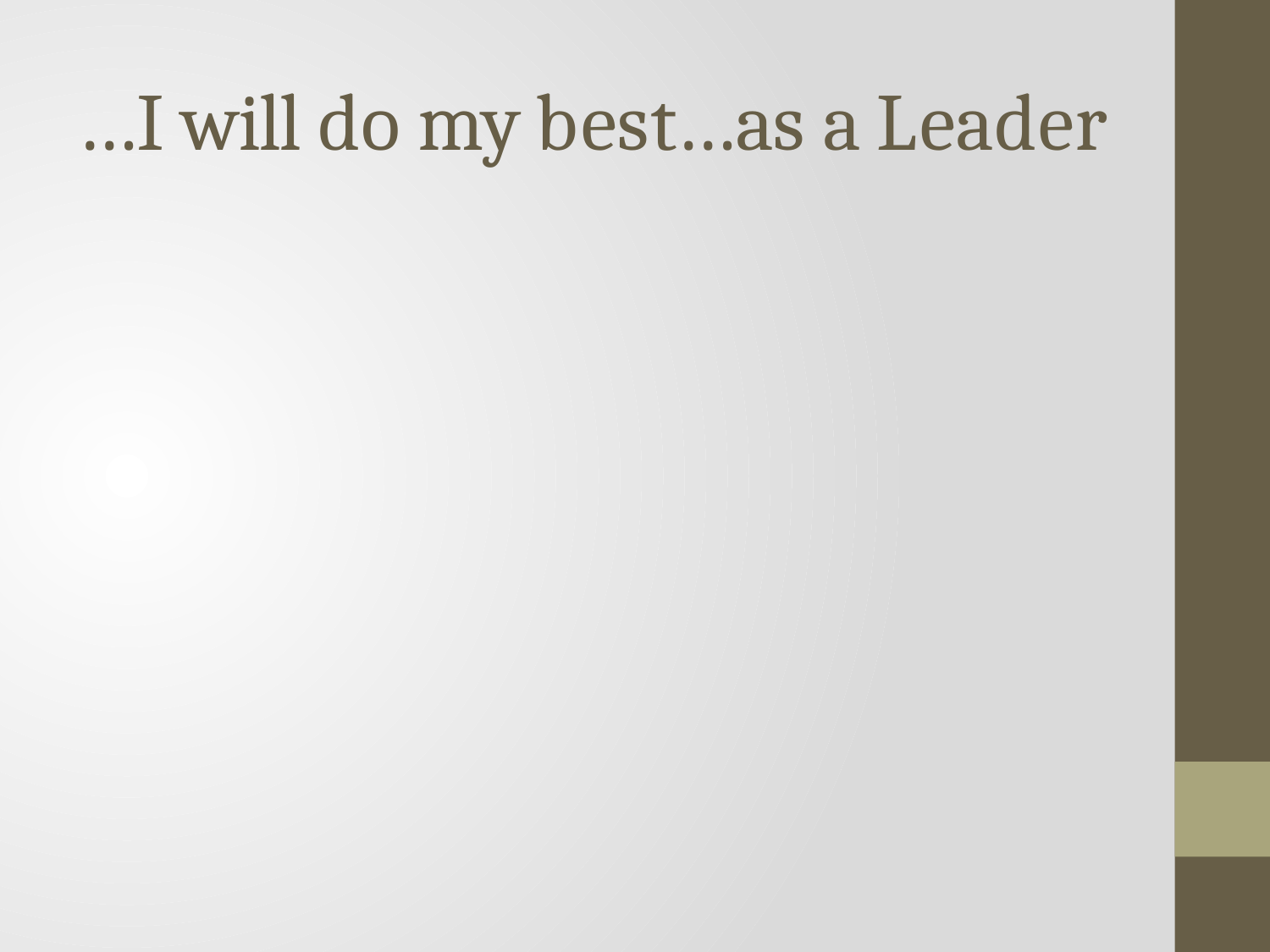

# …I will do my best…as a Leader